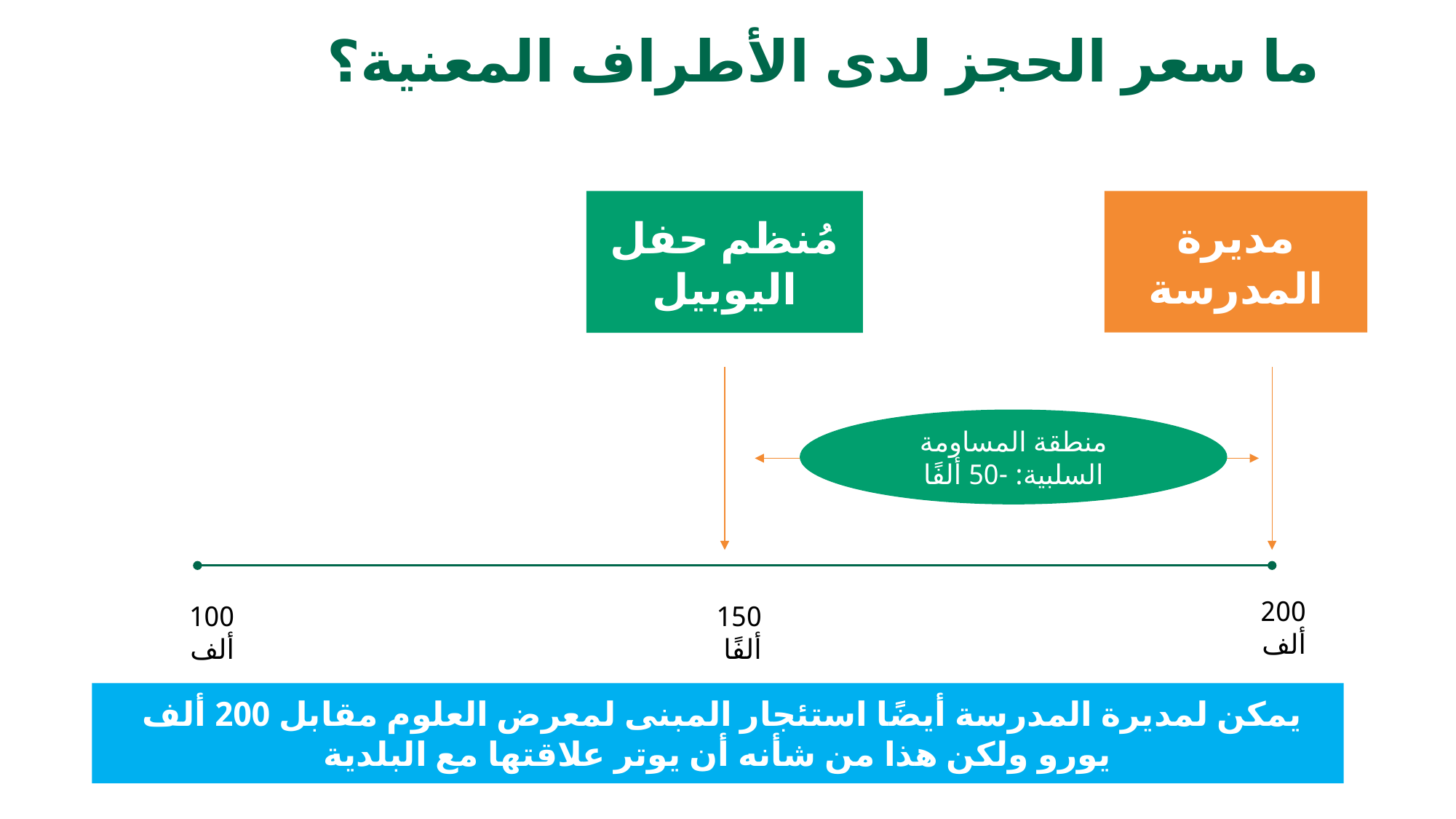

# ما سعر الحجز لدى الأطراف المعنية؟
مُنظم حفل اليوبيل
مديرة
المدرسة
منطقة المساومة السلبية: -50 ألفًا
200 ألف
100 ألف
150 ألفًا
يمكن لمديرة المدرسة أيضًا استئجار المبنى لمعرض العلوم مقابل 200 ألف
يورو ولكن هذا من شأنه أن يوتر علاقتها مع البلدية